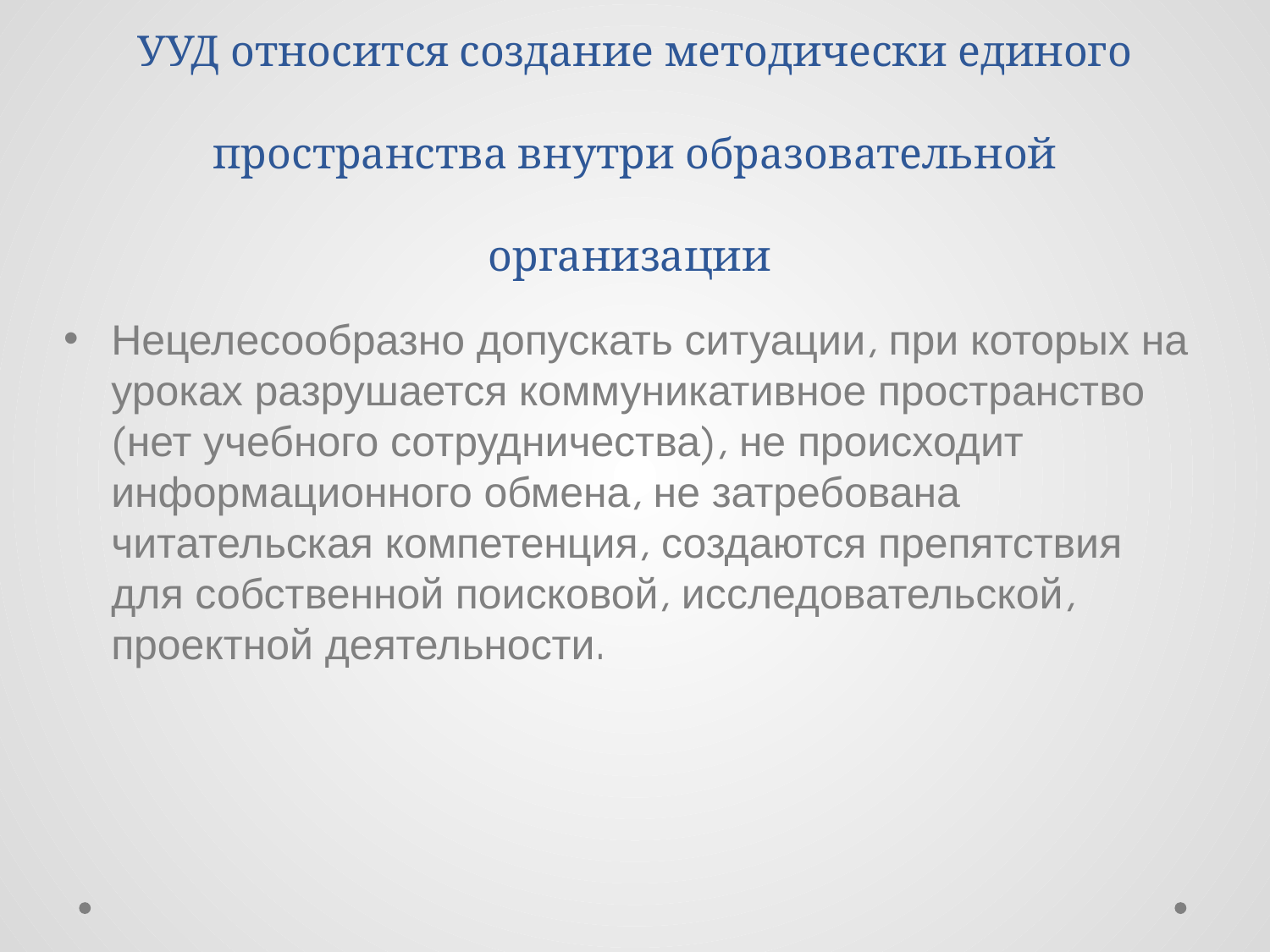

# обязательным условиям успешного формирования УУД относится создание методически единого пространства внутри образовательной организации

Нецелесообразно допускать ситуации, при которых на уроках разрушается коммуникативное пространство (нет учебного сотрудничества), не происходит информационного обмена, не затребована читательская компетенция, создаются препятствия для собственной поисковой, исследовательской, проектной деятельности.